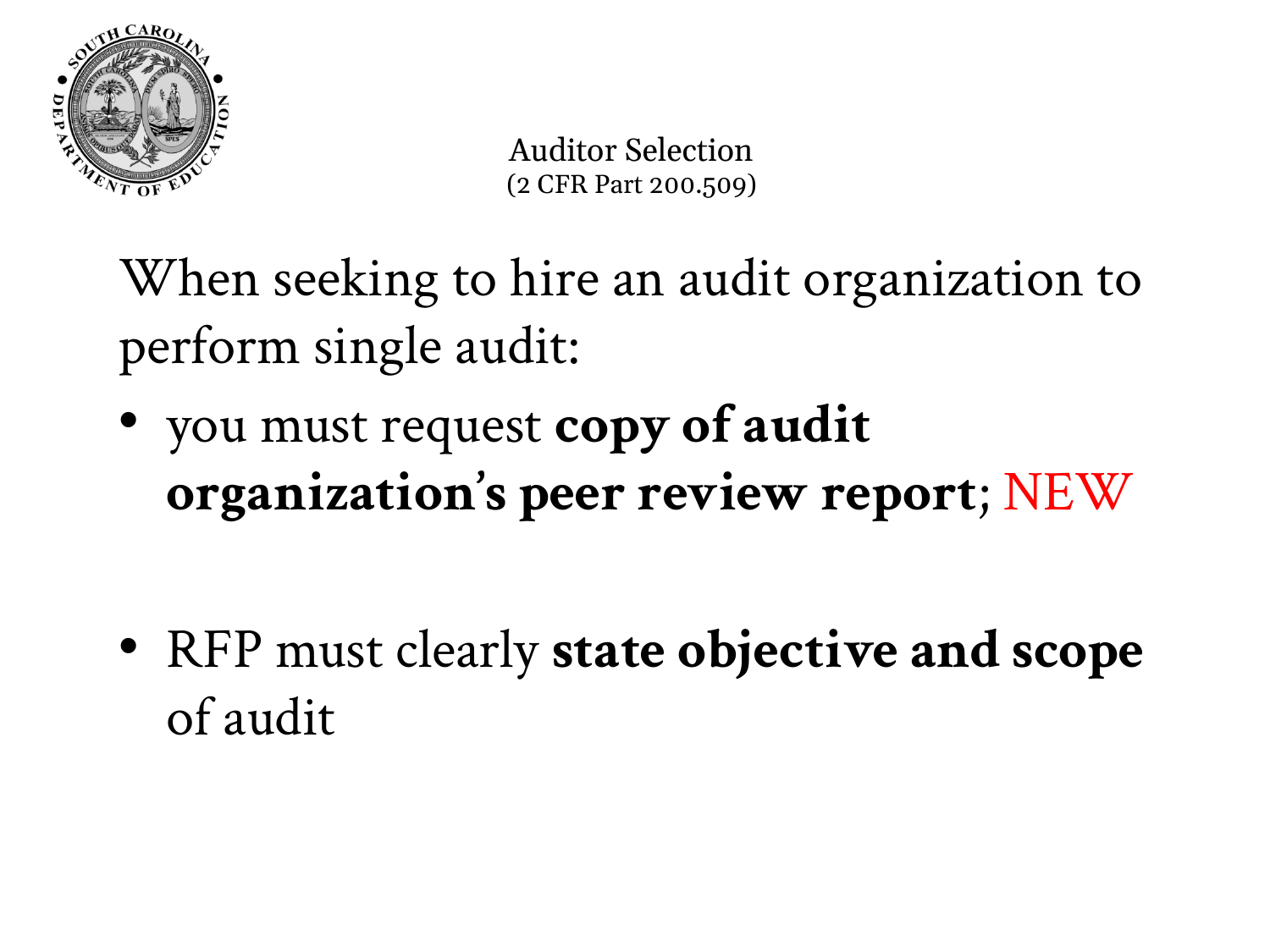

# Auditor Selection (2 CFR Part 200.509)
When seeking to hire an audit organization to perform single audit:
you must request copy of audit organization’s peer review report; NEW

RFP must clearly state objective and scope of audit